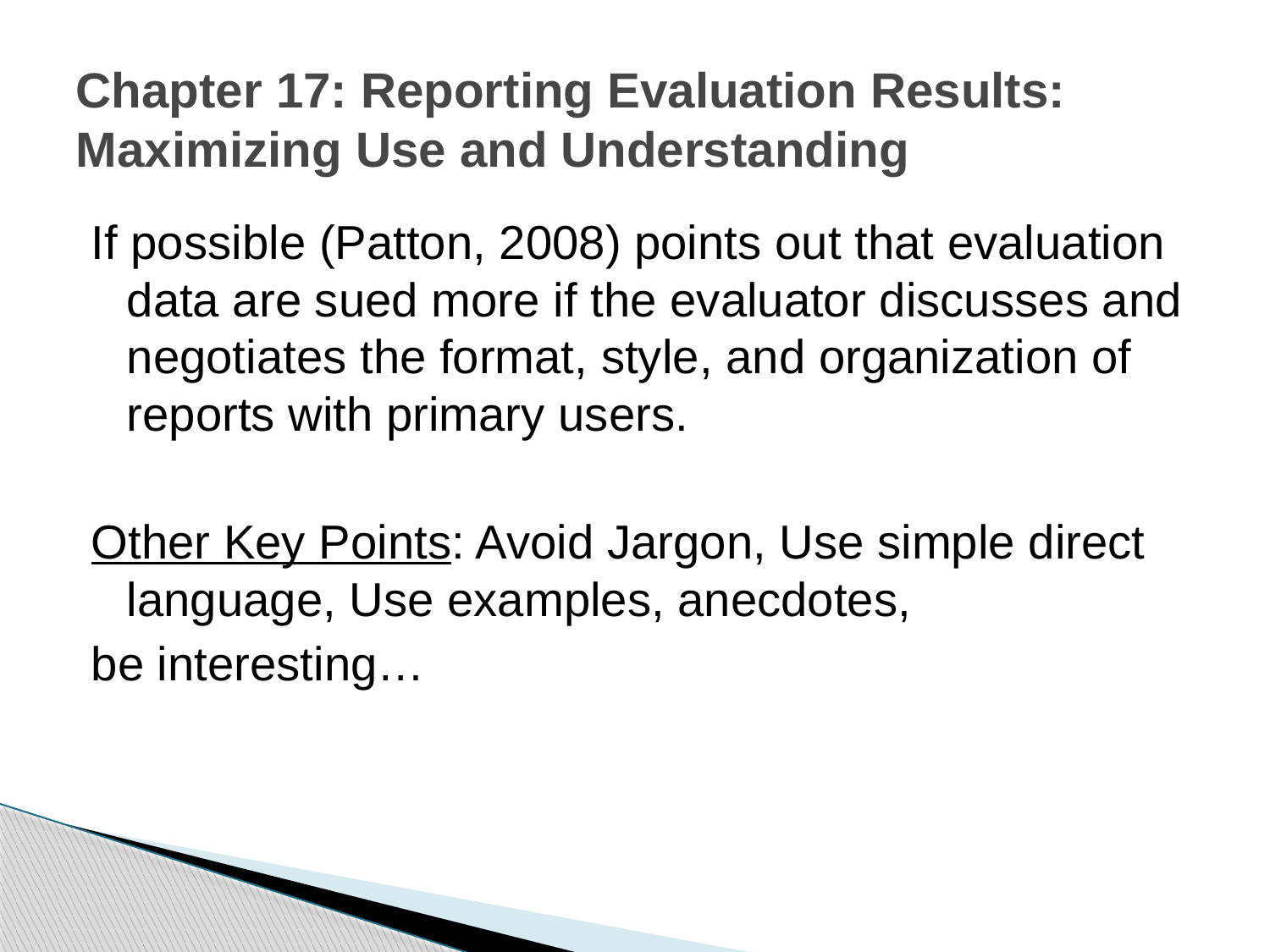

# Chapter 17: Reporting Evaluation Results: Maximizing Use and Understanding
If possible (Patton, 2008) points out that evaluation data are sued more if the evaluator discusses and negotiates the format, style, and organization of reports with primary users.

Other Key Points: Avoid Jargon, Use simple direct language, Use examples, anecdotes,
be interesting…